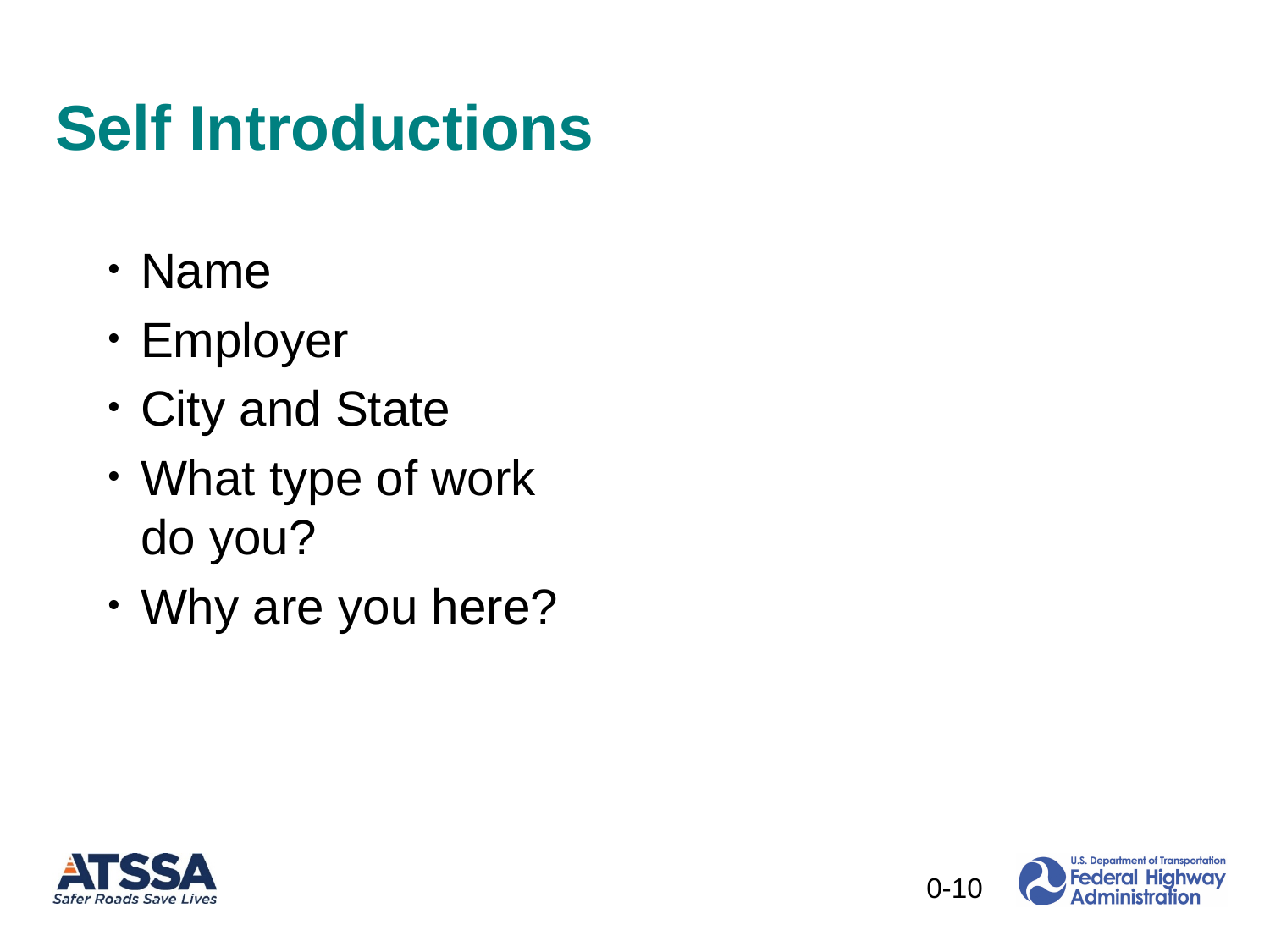

# Self Introductions
Name
Employer
City and State
What type of work do you?
Why are you here?